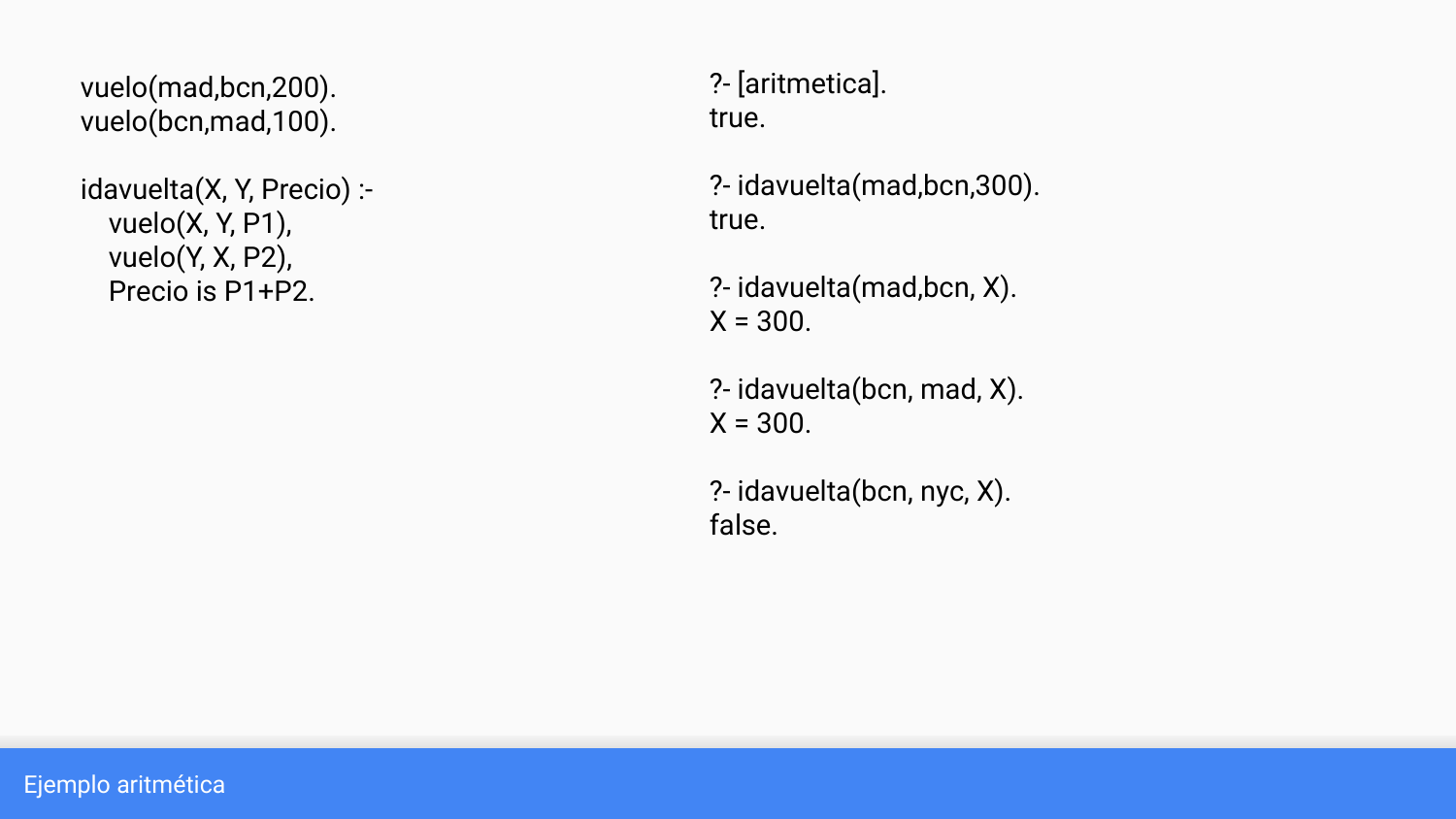

?- [aritmetica].
true.

?- idavuelta(mad,bcn,300).
true.

?- idavuelta(mad,bcn, X).
X = 300.

?- idavuelta(bcn, mad, X).
X = 300.

?- idavuelta(bcn, nyc, X).
false.
vuelo(mad,bcn,200).
vuelo(bcn,mad,100).

idavuelta(X, Y, Precio) :-
    vuelo(X, Y, P1),
    vuelo(Y, X, P2),
    Precio is P1+P2.
Ejemplo aritmética